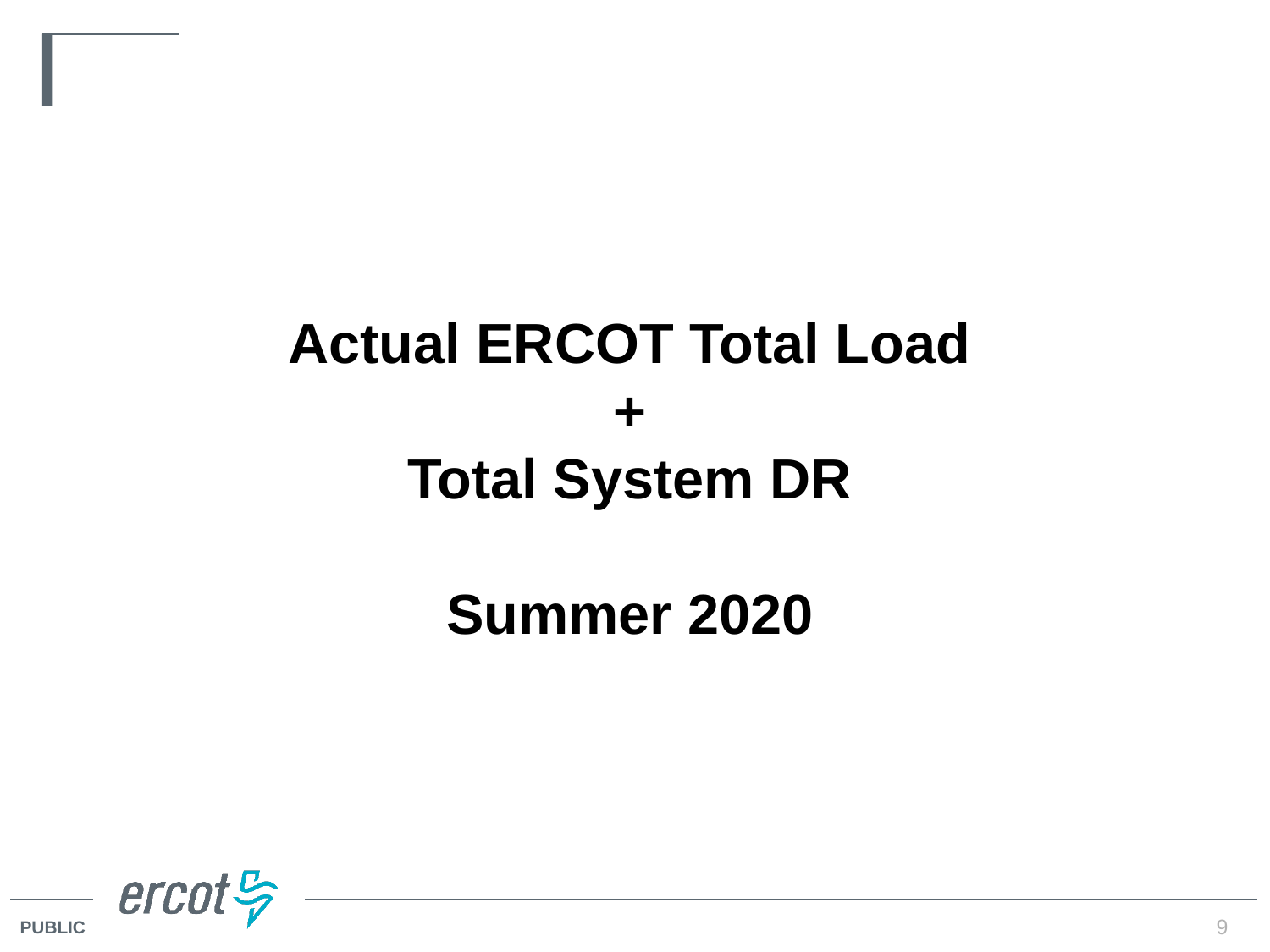

Actual ERCOT Total Load
+
Total System DR

Summer 2020
9